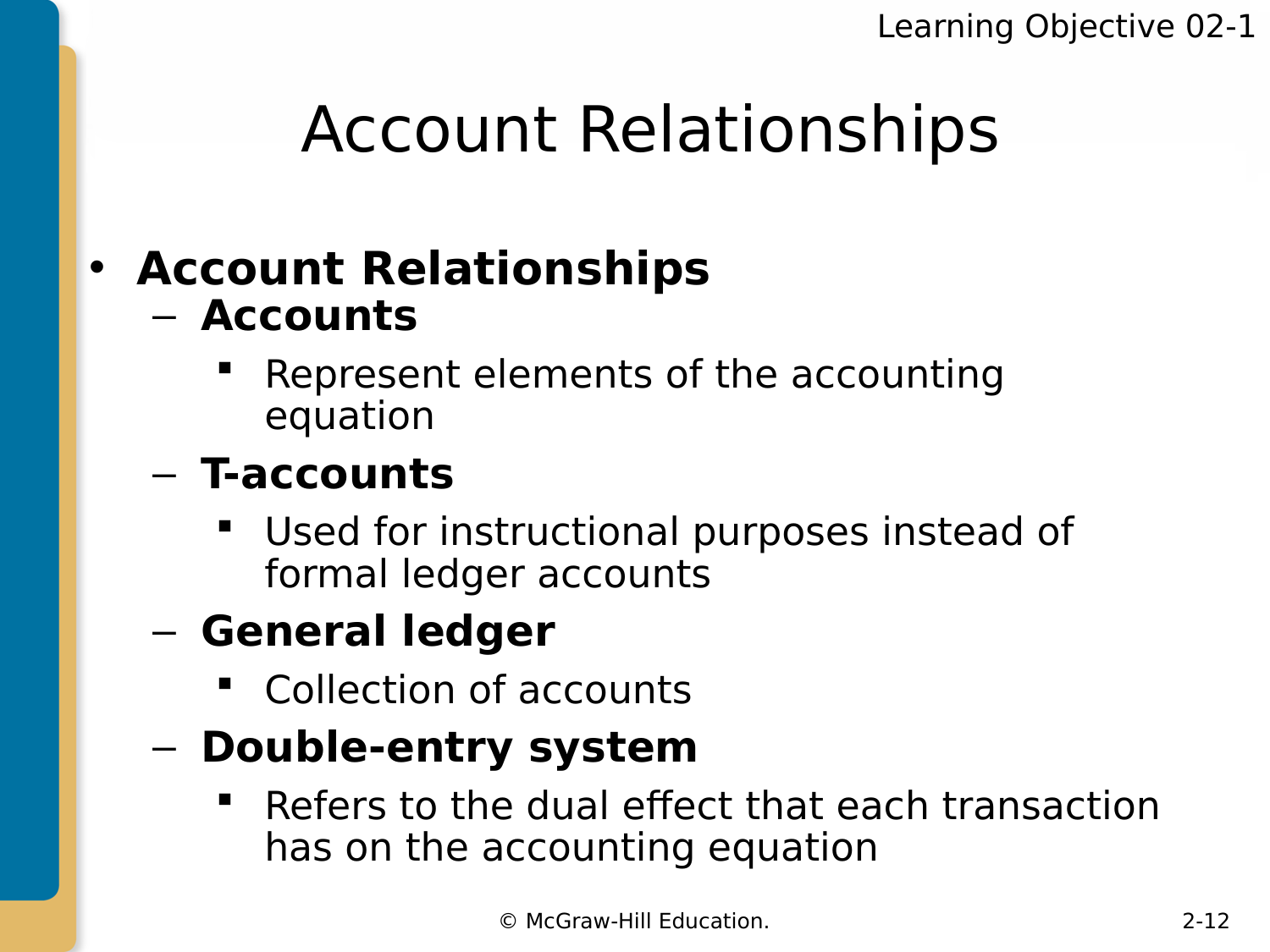

Learning Objective 02-1
# Account Relationships
Account Relationships
Accounts
Represent elements of the accounting equation
T-accounts
Used for instructional purposes instead of formal ledger accounts
General ledger
Collection of accounts
Double-entry system
Refers to the dual effect that each transaction has on the accounting equation